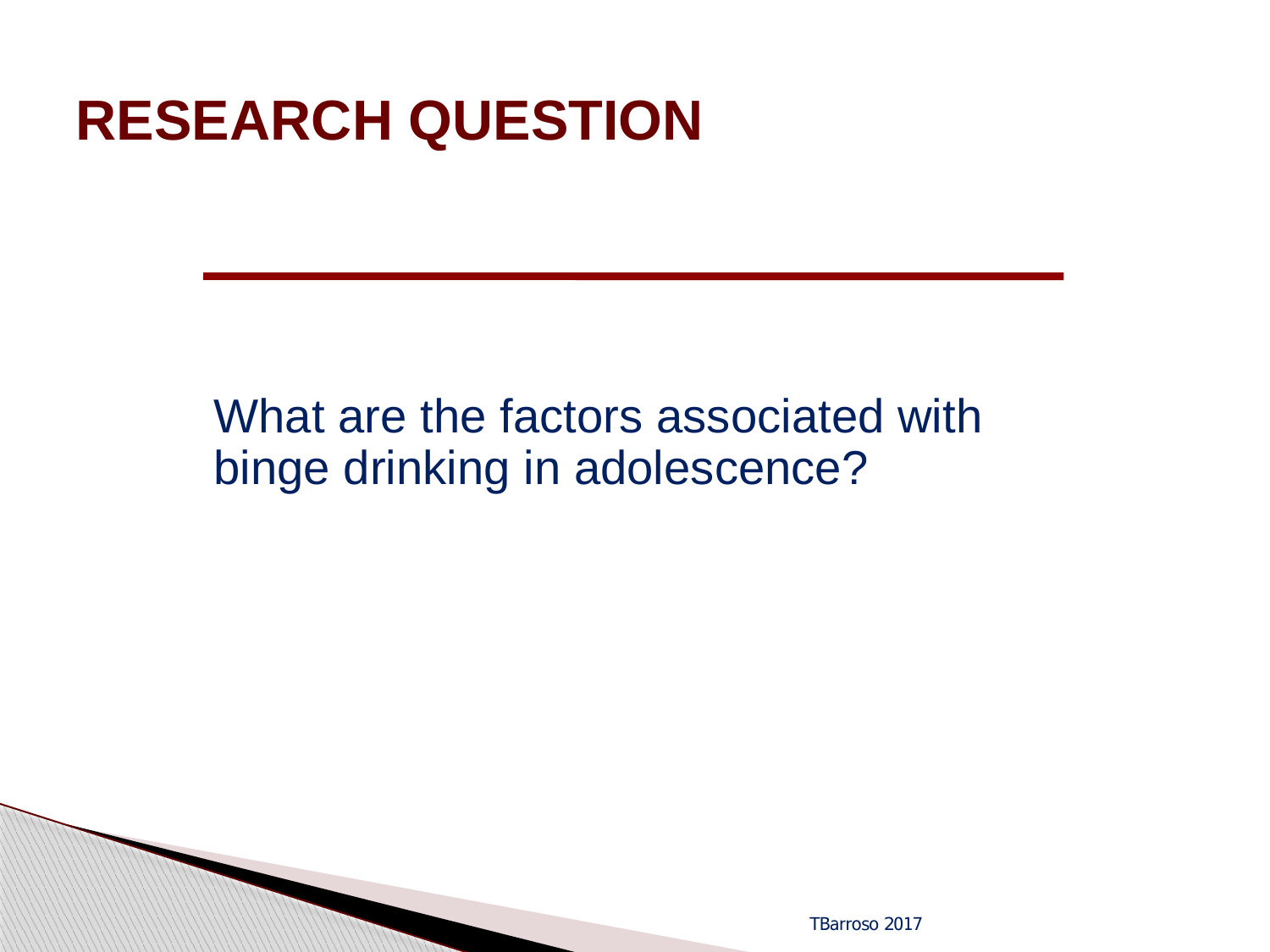

# Research question

What are the factors associated with binge drinking in adolescence?
TBarroso 2017